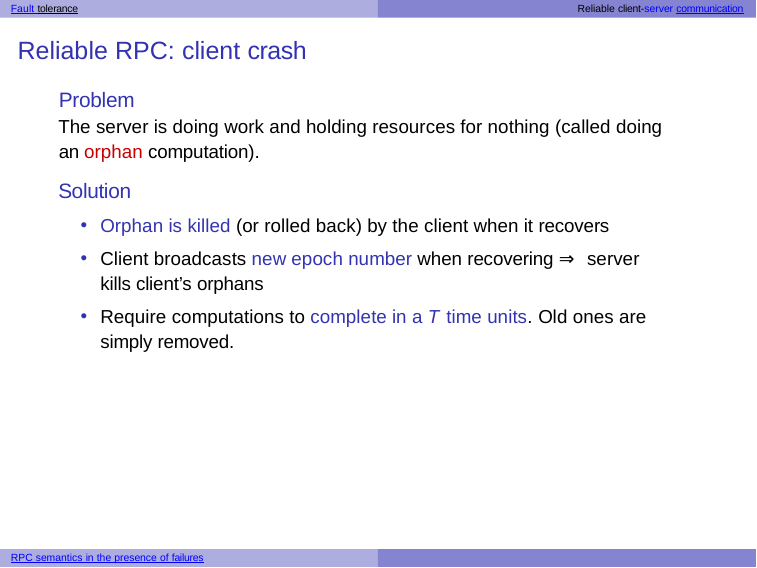

Fault tolerance	Reliable client-server communication
# Reliable RPC: client crash
Problem
The server is doing work and holding resources for nothing (called doing an orphan computation).
Solution
Orphan is killed (or rolled back) by the client when it recovers
Client broadcasts new epoch number when recovering ⇒ server kills client’s orphans
Require computations to complete in a T time units. Old ones are simply removed.

RPC semantics in the presence of failures